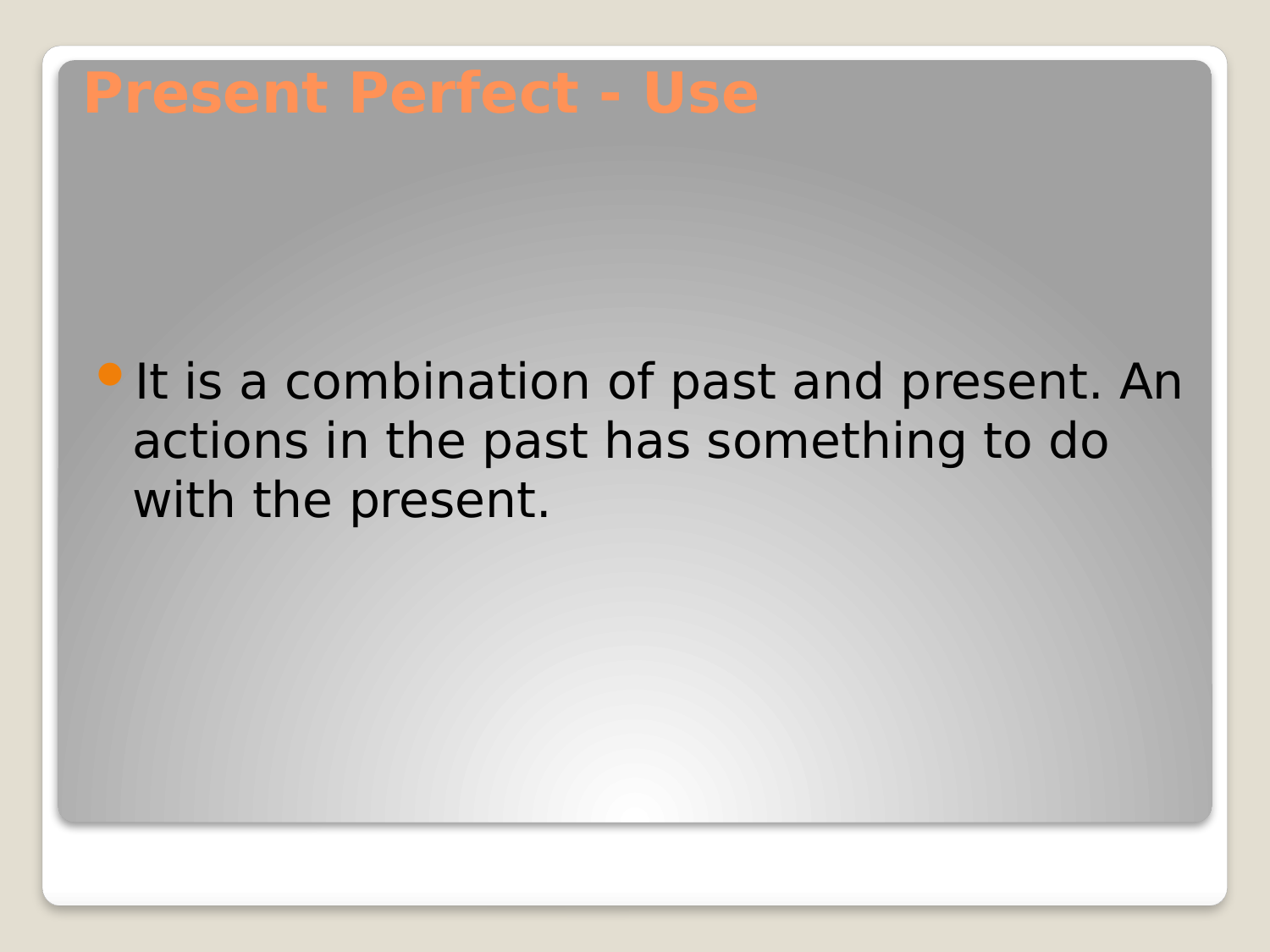

# Present Perfect - Use
It is a combination of past and present. An actions in the past has something to do with the present.